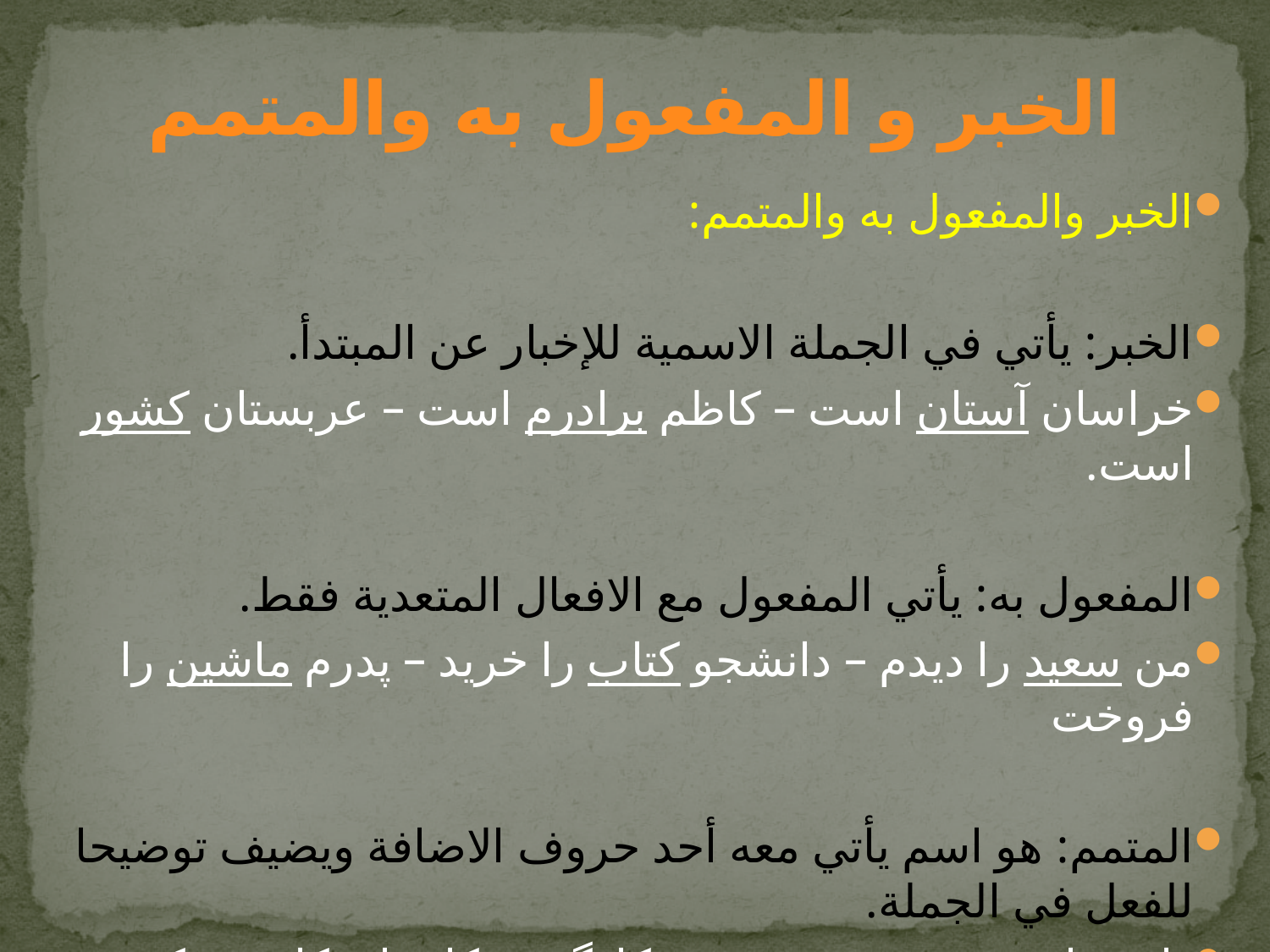

# الخبر و المفعول به والمتمم
الخبر والمفعول به والمتمم:

الخبر: يأتي في الجملة الاسمية للإخبار عن المبتدأ.
خراسان آستان است – کاظم برادرم است – عربستان کشور است.

المفعول به: يأتي المفعول مع الافعال المتعدية فقط.
من سعید را دیدم – دانشجو کتاب را خرید – پدرم ماشین را فروخت

المتمم: هو اسم يأتي معه أحد حروف الاضافة ويضيف توضيحا للفعل في الجملة.
دانش اموز به مدرسه رفت – کارگر در کارخانه کار می کند